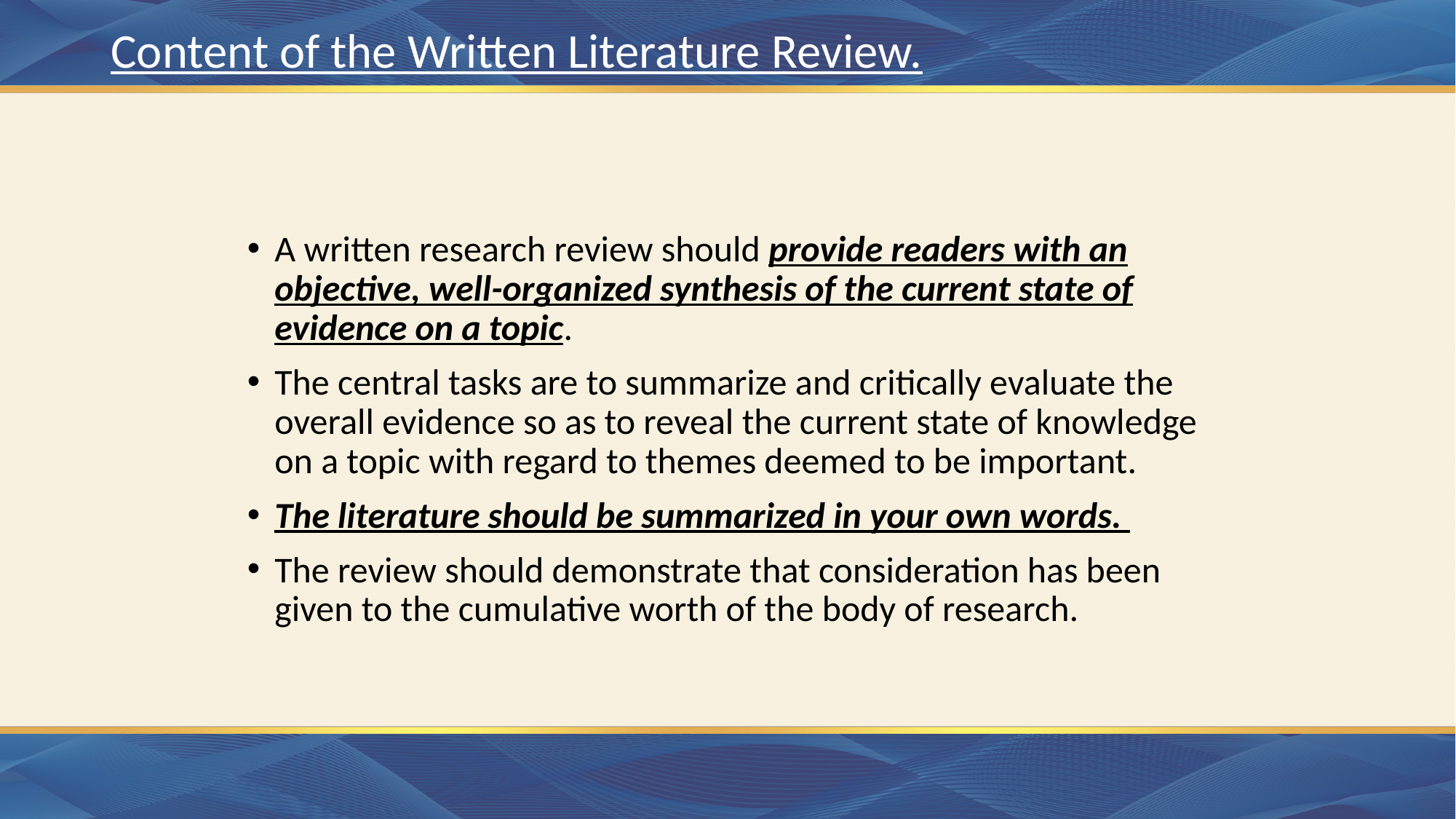

# Content of the Written Literature Review.
A written research review should provide readers with an objective, well-organized synthesis of the current state of evidence on a topic.
The central tasks are to summarize and critically evaluate the overall evidence so as to reveal the current state of knowledge on a topic with regard to themes deemed to be important.
The literature should be summarized in your own words.
The review should demonstrate that consideration has been given to the cumulative worth of the body of research.